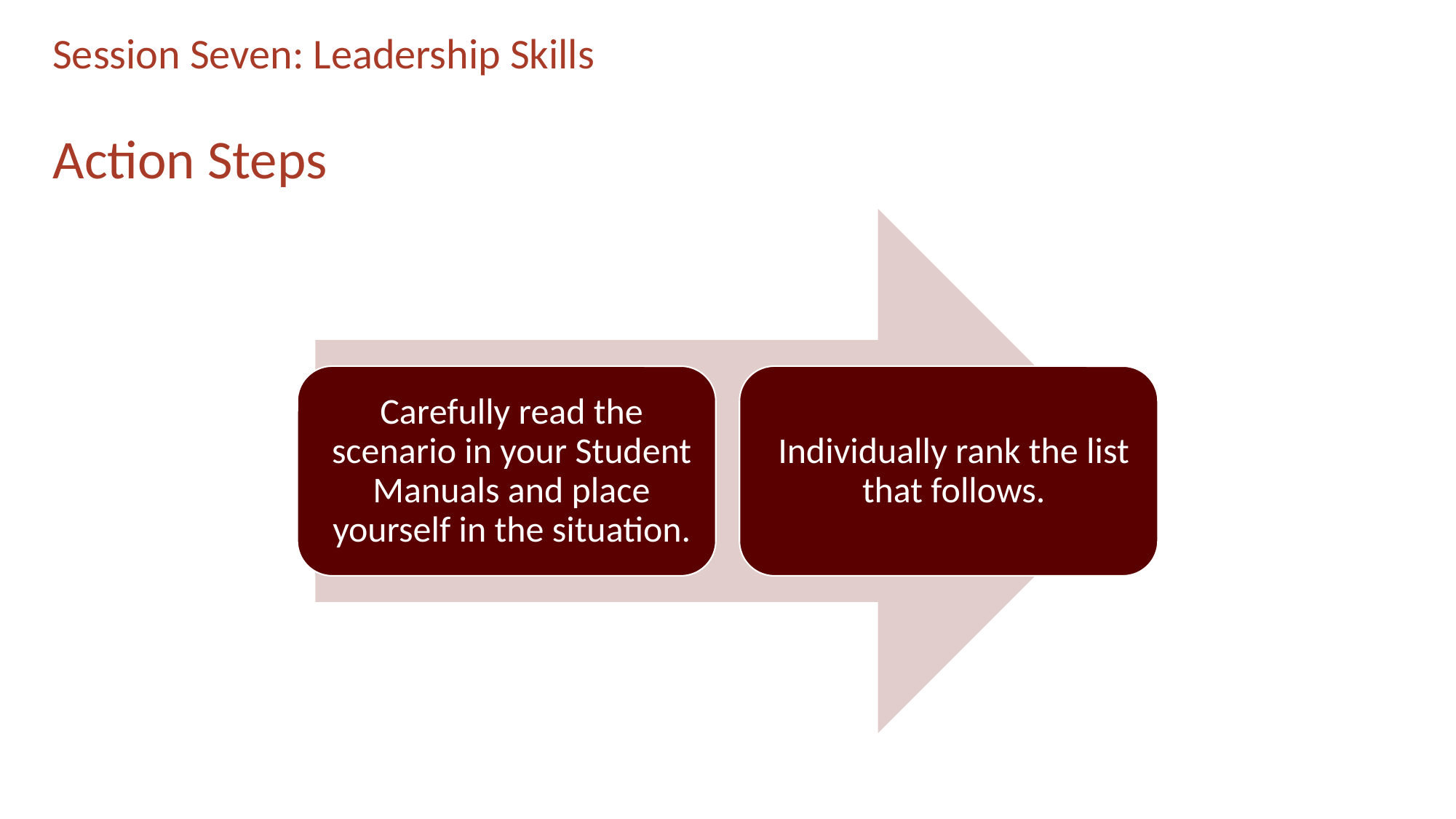

# Session Seven: Leadership Skills
Action Steps
Carefully read the scenario in your Student Manuals and place yourself in the situation.
Individually rank the list that follows.